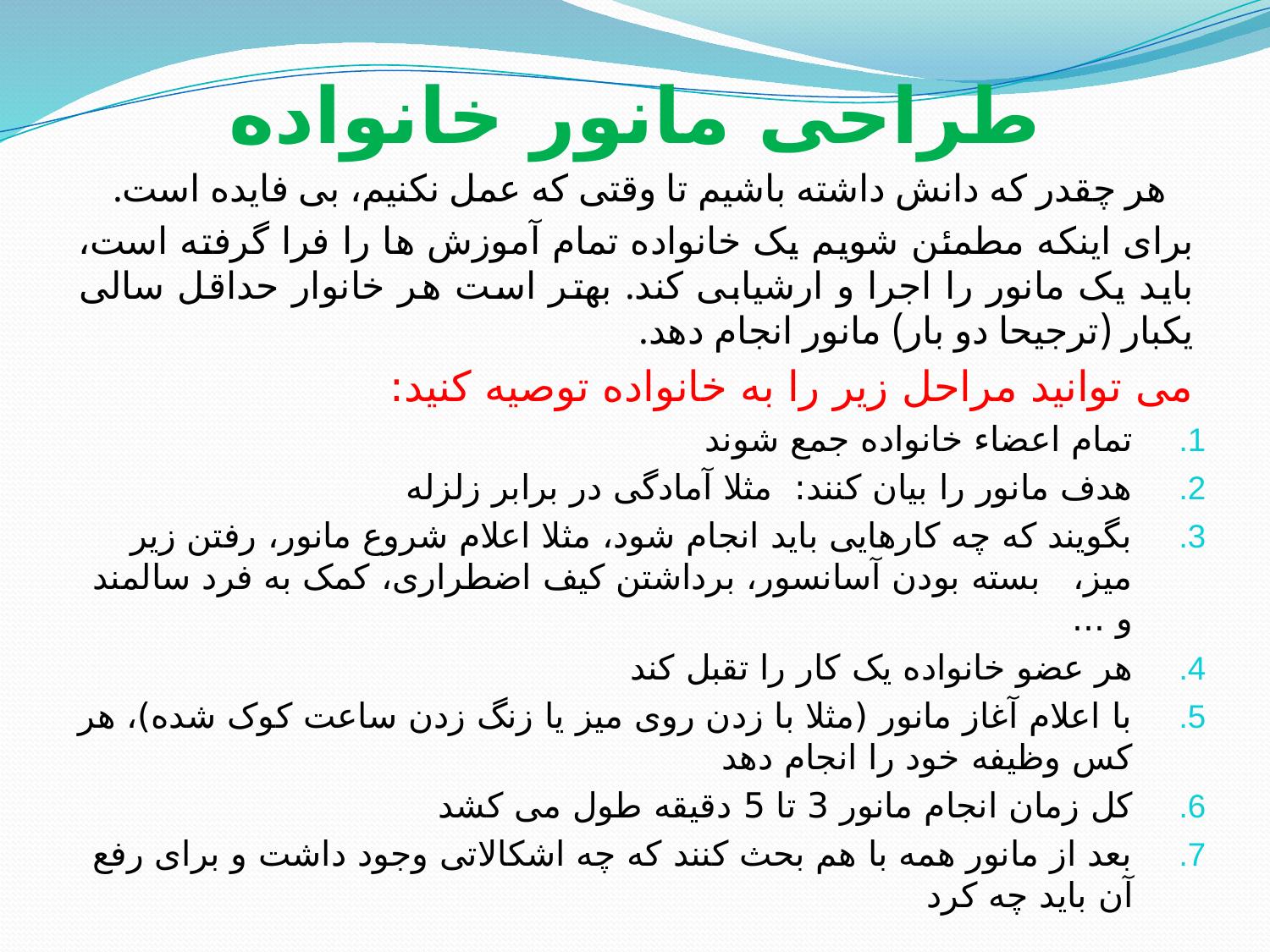

# طراحی مانور خانواده
هر چقدر که دانش داشته باشیم تا وقتی که عمل نکنیم، بی فایده است.
برای اینکه مطمئن شویم یک خانواده تمام آموزش ها را فرا گرفته است، باید یک مانور را اجرا و ارشیابی کند. بهتر است هر خانوار حداقل سالی یکبار (ترجیحا دو بار) مانور انجام دهد.
می توانید مراحل زیر را به خانواده توصیه کنید:
تمام اعضاء خانواده جمع شوند
هدف مانور را بیان کنند:  مثلا آمادگی در برابر زلزله
بگویند که چه کارهایی باید انجام شود، مثلا اعلام شروع مانور، رفتن زیر میز،   بسته بودن آسانسور، برداشتن کیف اضطراری، کمک به فرد سالمند و ...
هر عضو خانواده یک کار را تقبل کند
با اعلام آغاز مانور (مثلا با زدن روی میز یا زنگ زدن ساعت کوک شده)، هر کس وظیفه خود را انجام دهد
کل زمان انجام مانور 3 تا 5 دقیقه طول می کشد
بعد از مانور همه با هم بحث کنند که چه اشکالاتی وجود داشت و برای رفع آن باید چه کرد